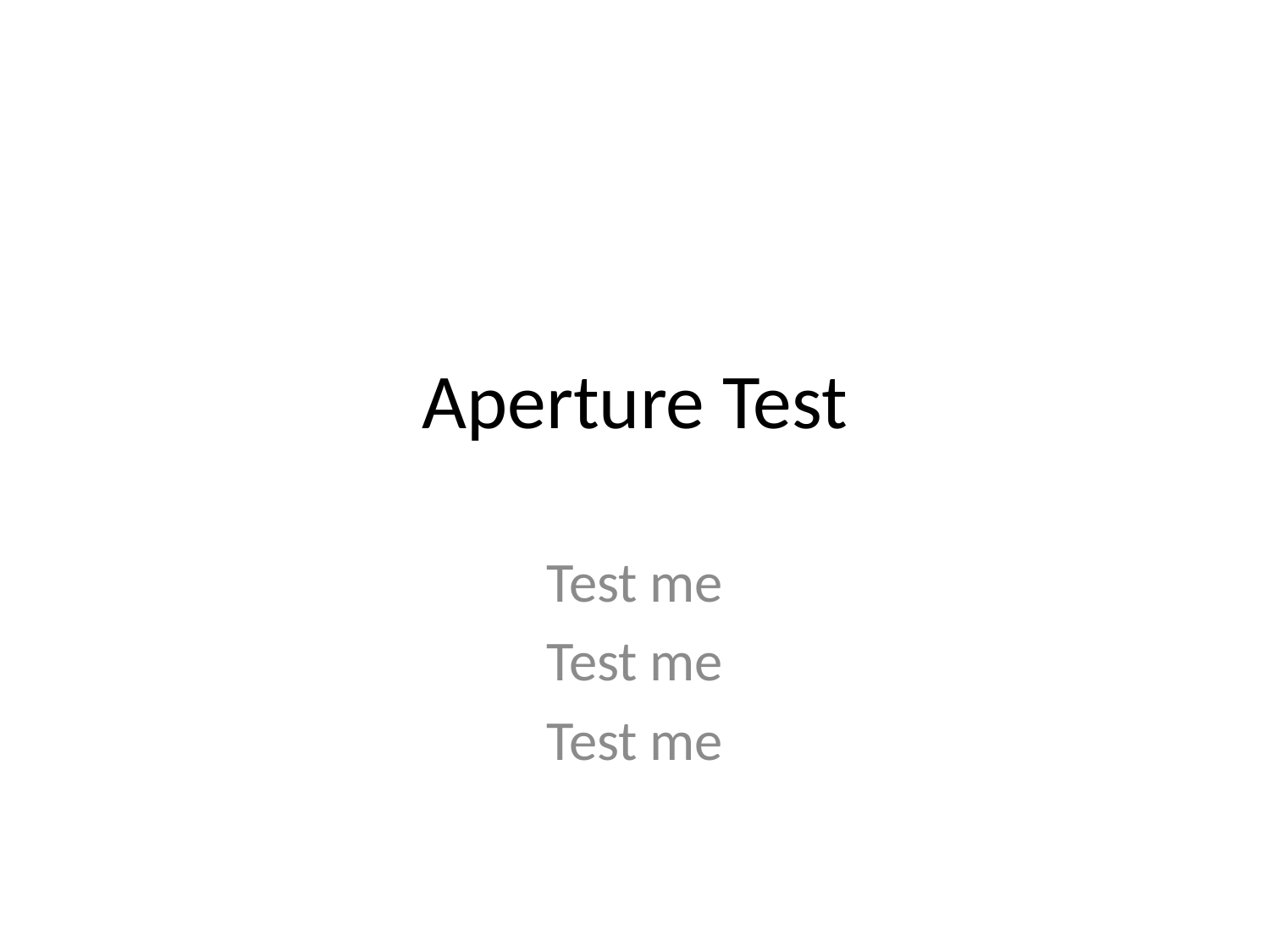

# Aperture Test
Test me
Test me
Test me